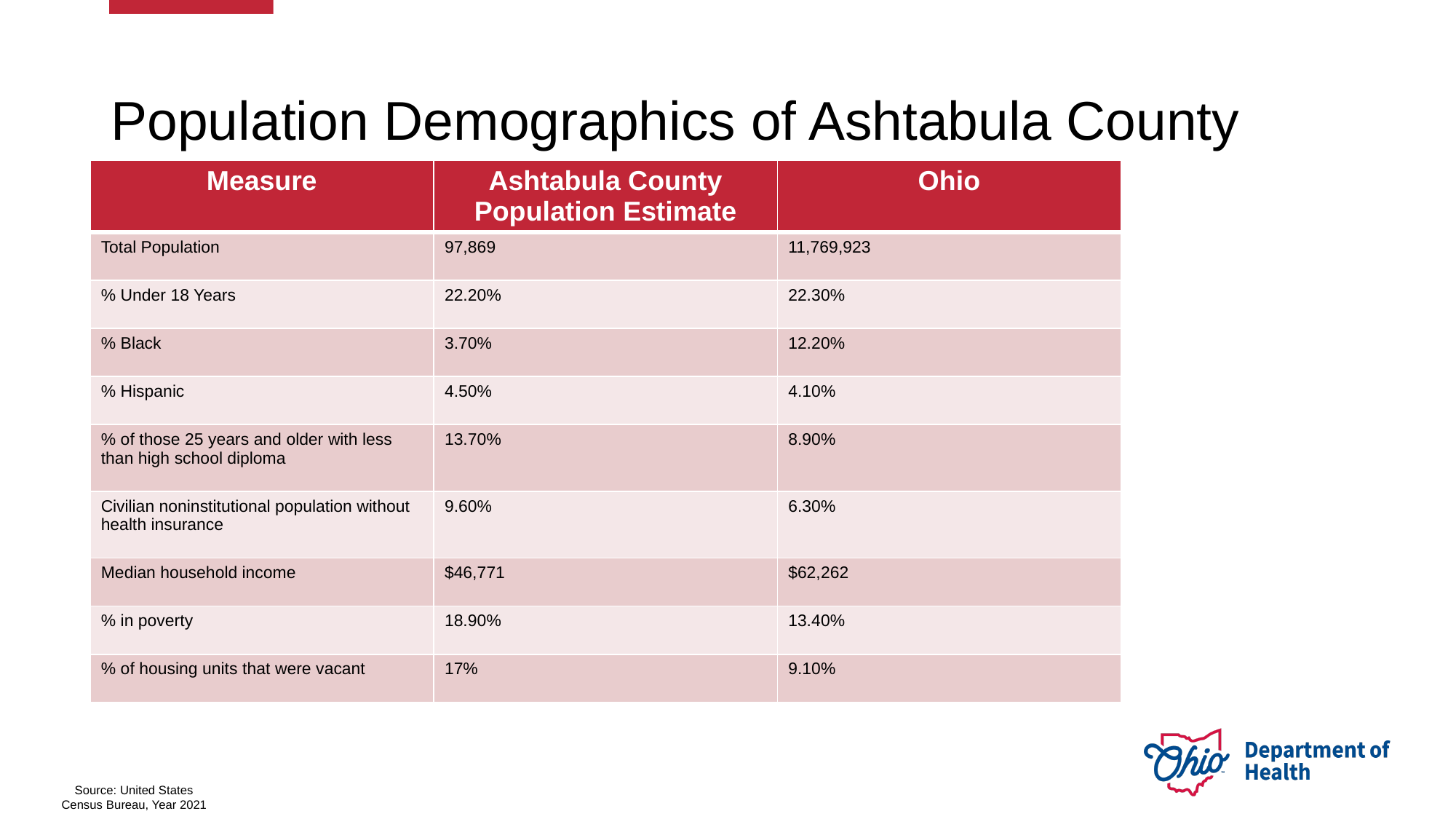

# Population Demographics of Ashtabula County
| Measure | Ashtabula County Population Estimate | Ohio |
| --- | --- | --- |
| Total Population | 97,869 | 11,769,923 |
| % Under 18 Years | 22.20% | 22.30% |
| % Black | 3.70% | 12.20% |
| % Hispanic | 4.50% | 4.10% |
| % of those 25 years and older with less than high school diploma | 13.70% | 8.90% |
| Civilian noninstitutional population without health insurance | 9.60% | 6.30% |
| Median household income | $46,771 | $62,262 |
| % in poverty | 18.90% | 13.40% |
| % of housing units that were vacant | 17% | 9.10% |
Source: United States Census Bureau, Year 2021